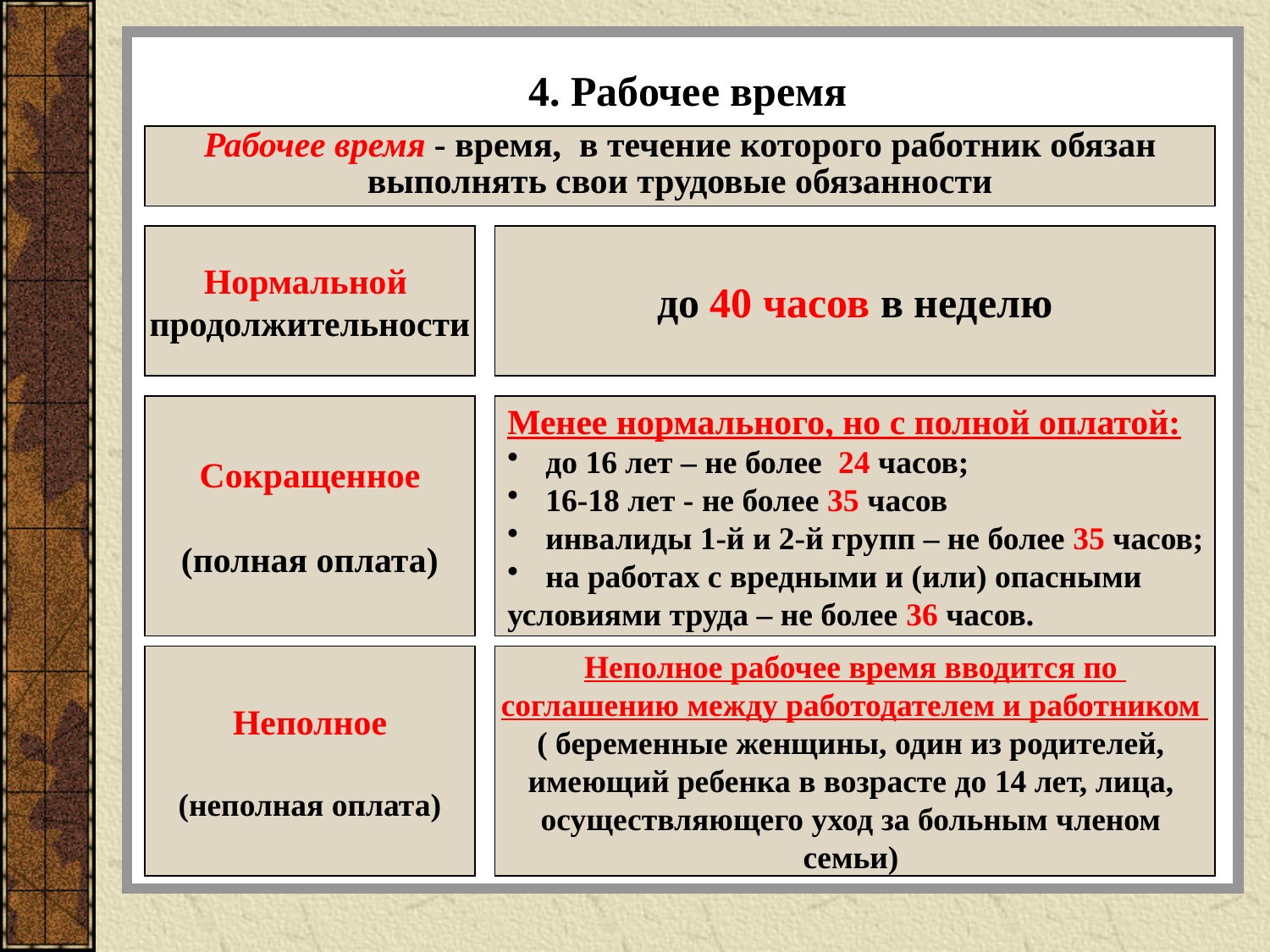

# 4. Рабочее время
Рабочее время - время,  в течение которого работник обязан
выполнять свои трудовые обязанности
Нормальной
продолжительности
до 40 часов в неделю
Сокращенное

(полная оплата)
Менее нормального, но с полной оплатой:
 до 16 лет – не более  24 часов;
 16-18 лет - не более 35 часов
 инвалиды 1-й и 2-й групп – не более 35 часов;
 на работах с вредными и (или) опасными
условиями труда – не более 36 часов.
Неполное

(неполная оплата)
Неполное рабочее время вводится по
соглашению между работодателем и работником
( беременные женщины, один из родителей,
имеющий ребенка в возрасте до 14 лет, лица,
осуществляющего уход за больным членом
семьи)